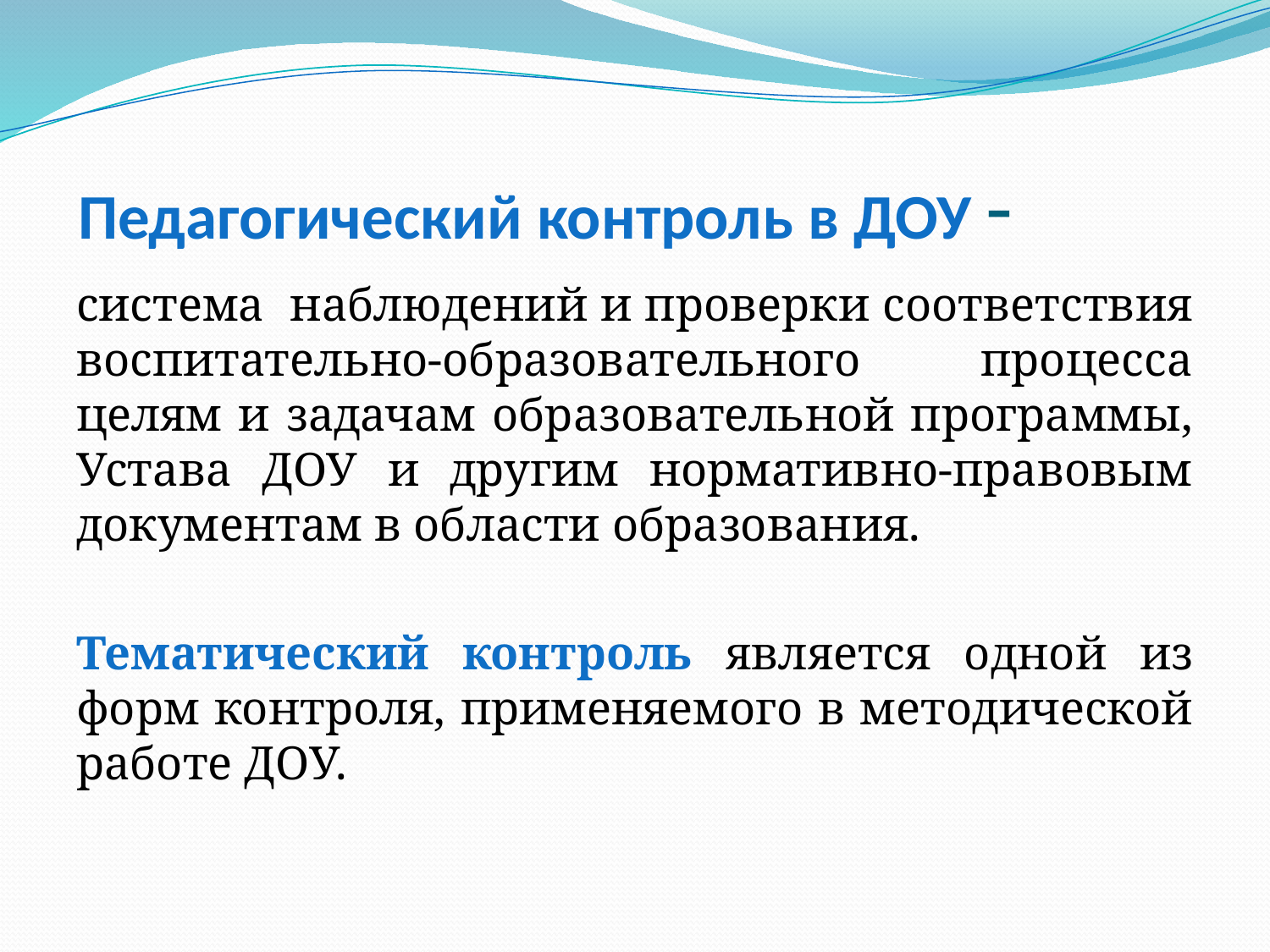

# Педагогический контроль в ДОУ -
система  наблюдений и проверки соответствия воспитательно-образовательного процесса целям и задачам образовательной программы, Устава ДОУ и другим нормативно-правовым документам в области образования.

Тематический контроль является одной из форм контроля, применяемого в методической работе ДОУ.